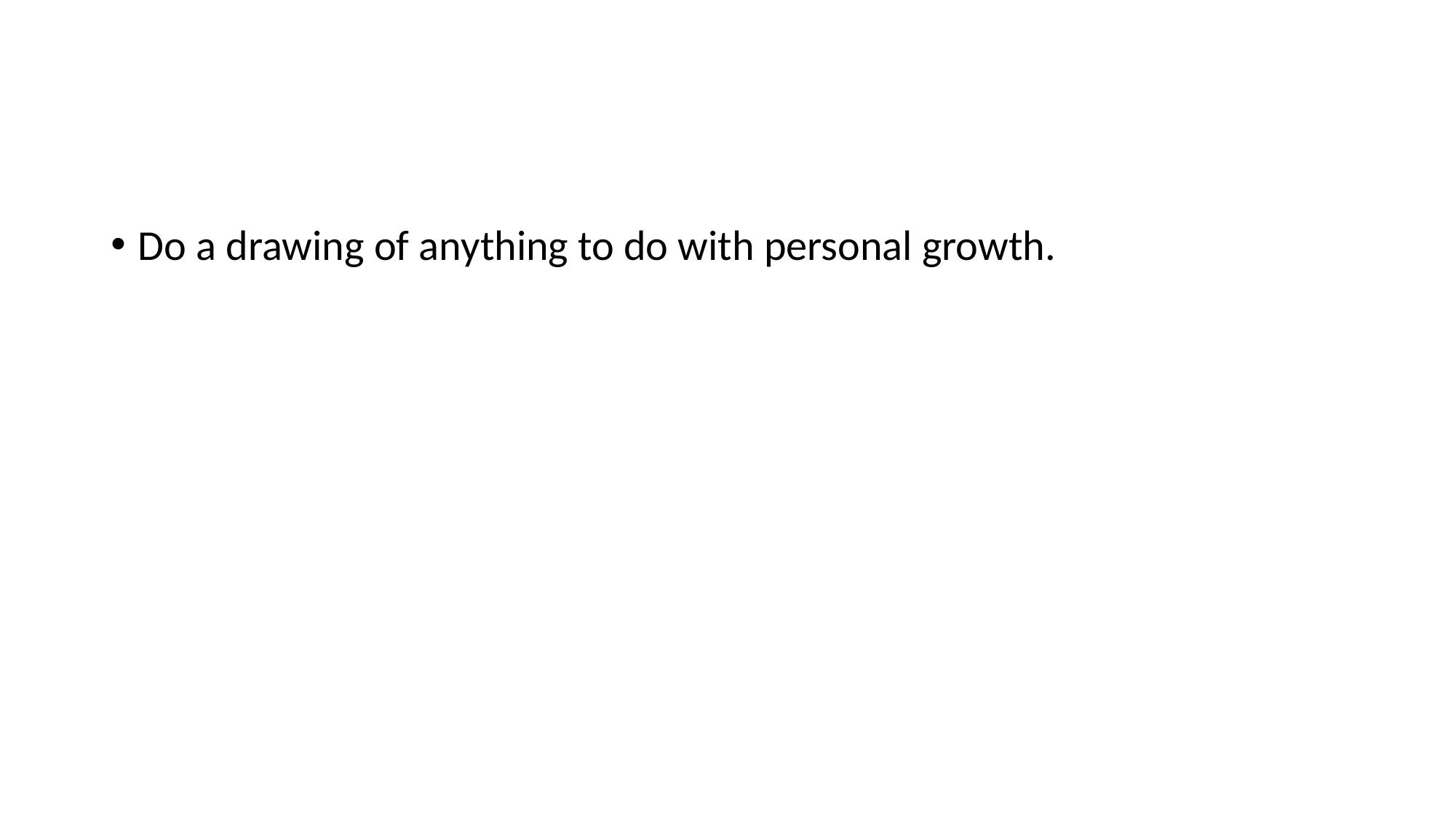

Do a drawing of anything to do with personal growth.